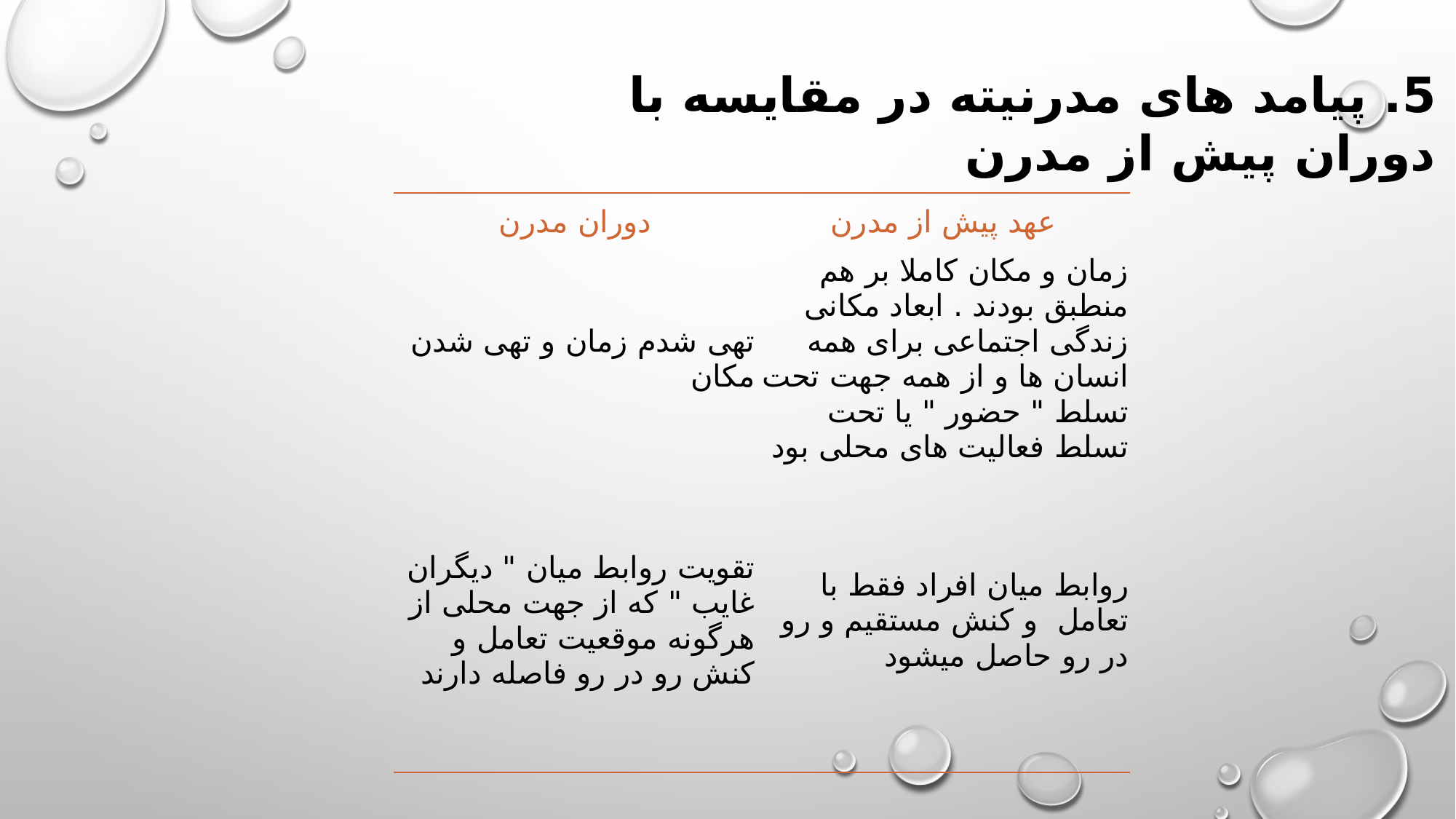

5. پیامد های مدرنیته در مقایسه با دوران پیش از مدرن
| دوران مدرن | عهد پیش از مدرن |
| --- | --- |
| تهی شدم زمان و تهی شدن مکان | زمان و مکان کاملا بر هم منطبق بودند . ابعاد مکانی زندگی اجتماعی برای همه انسان ها و از همه جهت تحت تسلط " حضور " یا تحت تسلط فعالیت های محلی بود |
| تقویت روابط میان " دیگران غایب " که از جهت محلی از هرگونه موقعیت تعامل و کنش رو در رو فاصله دارند | روابط میان افراد فقط با تعامل و کنش مستقیم و رو در رو حاصل میشود |